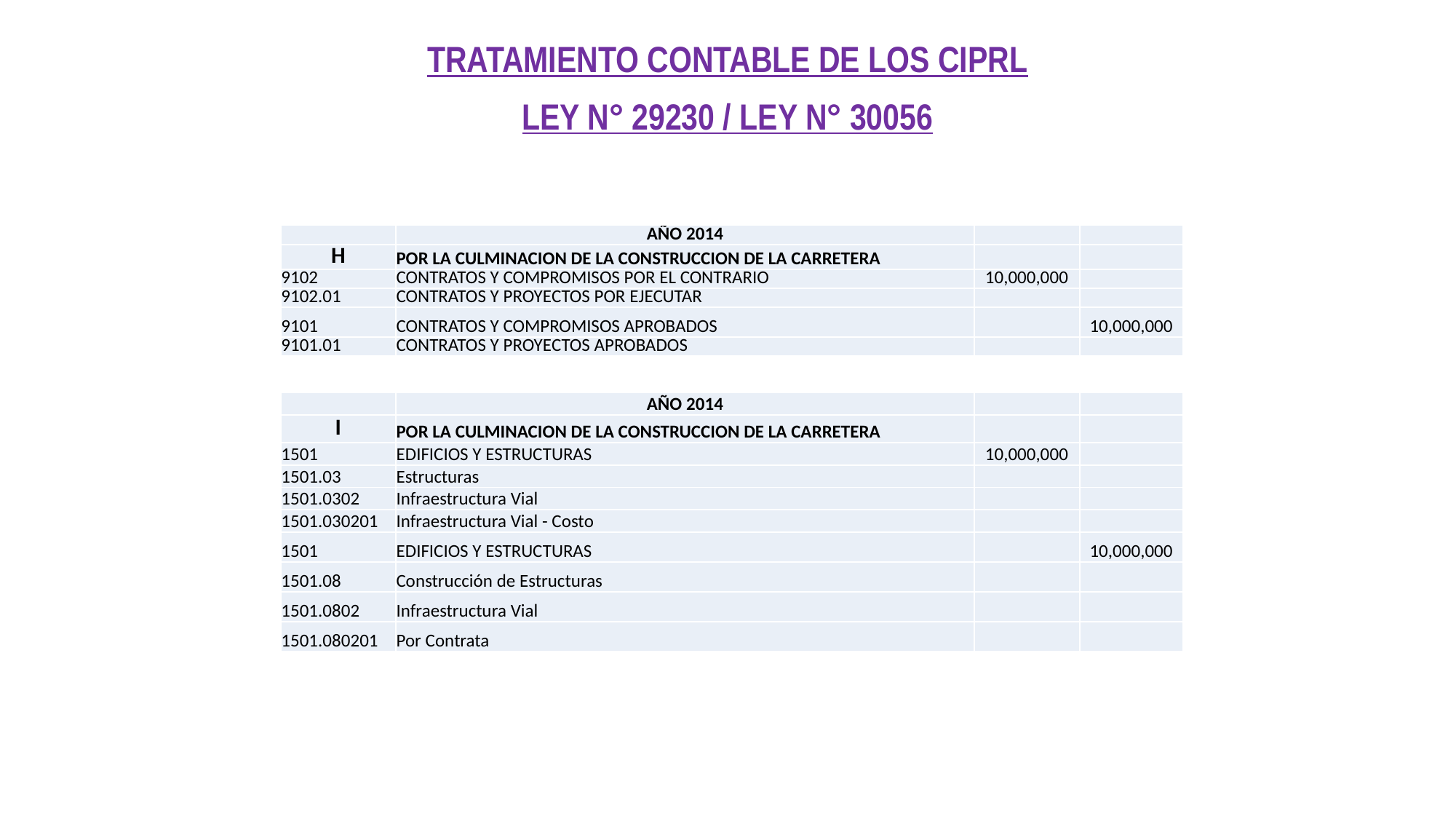

TRATAMIENTO CONTABLE DE LOS CIPRL
LEY N° 29230 / LEY N° 30056
|  | AÑO 2014 |  |  |
| --- | --- | --- | --- |
| H | POR LA CULMINACION DE LA CONSTRUCCION DE LA CARRETERA |  |  |
| 9102 | CONTRATOS Y COMPROMISOS POR EL CONTRARIO | 10,000,000 |  |
| 9102.01 | CONTRATOS Y PROYECTOS POR EJECUTAR |  |  |
| 9101 | CONTRATOS Y COMPROMISOS APROBADOS |  | 10,000,000 |
| 9101.01 | CONTRATOS Y PROYECTOS APROBADOS |  |  |
|  | AÑO 2014 |  |  |
| --- | --- | --- | --- |
| I | POR LA CULMINACION DE LA CONSTRUCCION DE LA CARRETERA |  |  |
| 1501 | EDIFICIOS Y ESTRUCTURAS | 10,000,000 |  |
| 1501.03 | Estructuras |  |  |
| 1501.0302 | Infraestructura Vial |  |  |
| 1501.030201 | Infraestructura Vial - Costo |  |  |
| 1501 | EDIFICIOS Y ESTRUCTURAS |  | 10,000,000 |
| 1501.08 | Construcción de Estructuras |  |  |
| 1501.0802 | Infraestructura Vial |  |  |
| 1501.080201 | Por Contrata |  |  |